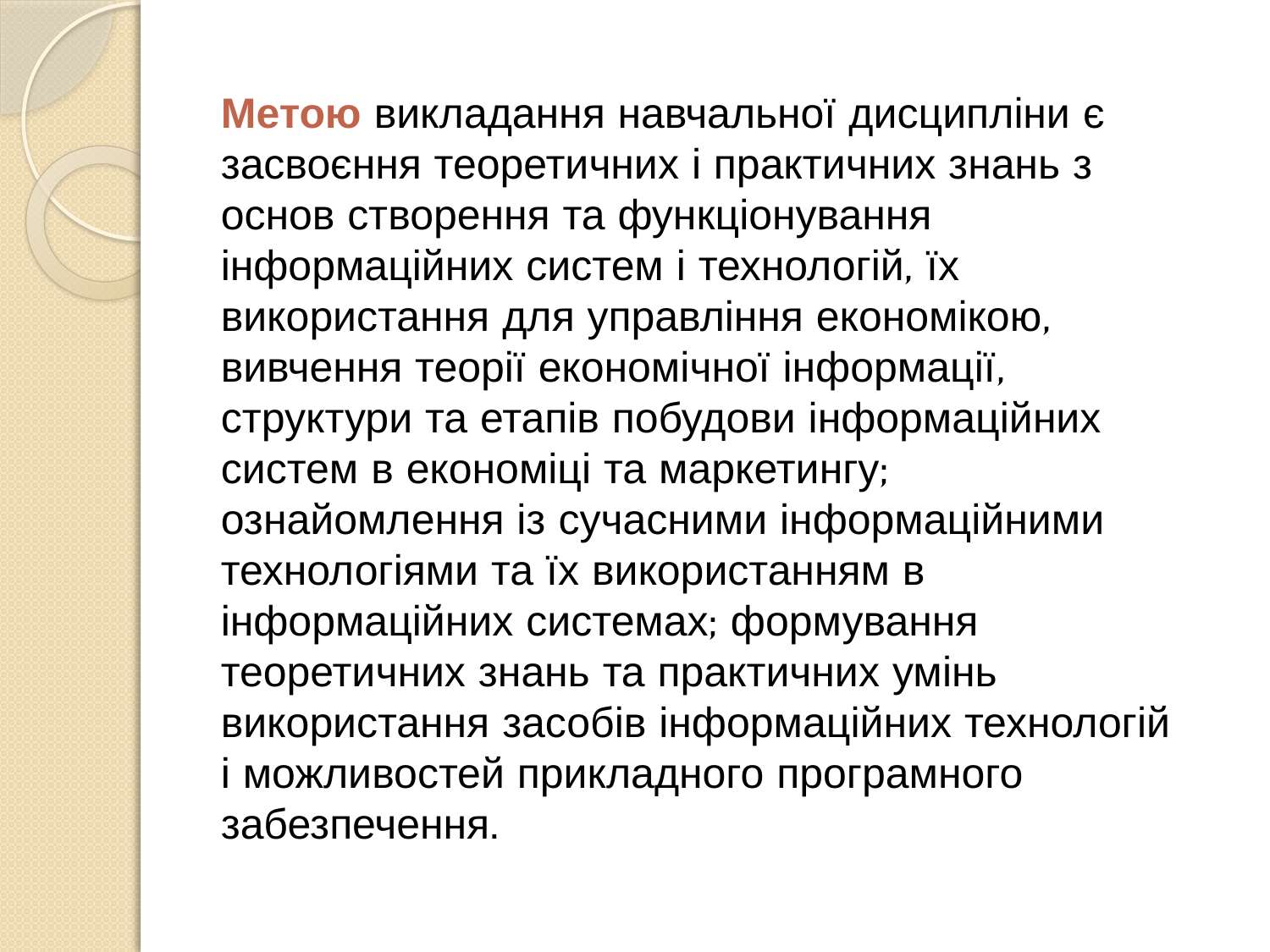

Метою викладання навчальної дисципліни є
засвоєння теоретичних і практичних знань з основ створення та функціонування інформаційних систем і технологій, їх використання для управління економікою, вивчення теорії економічної інформації, структури та етапів побудови інформаційних систем в економіці та маркетингу; ознайомлення із сучасними інформаційними технологіями та їх використанням в інформаційних системах; формування теоретичних знань та практичних умінь використання засобів інформаційних технологій і можливостей прикладного програмного забезпечення.